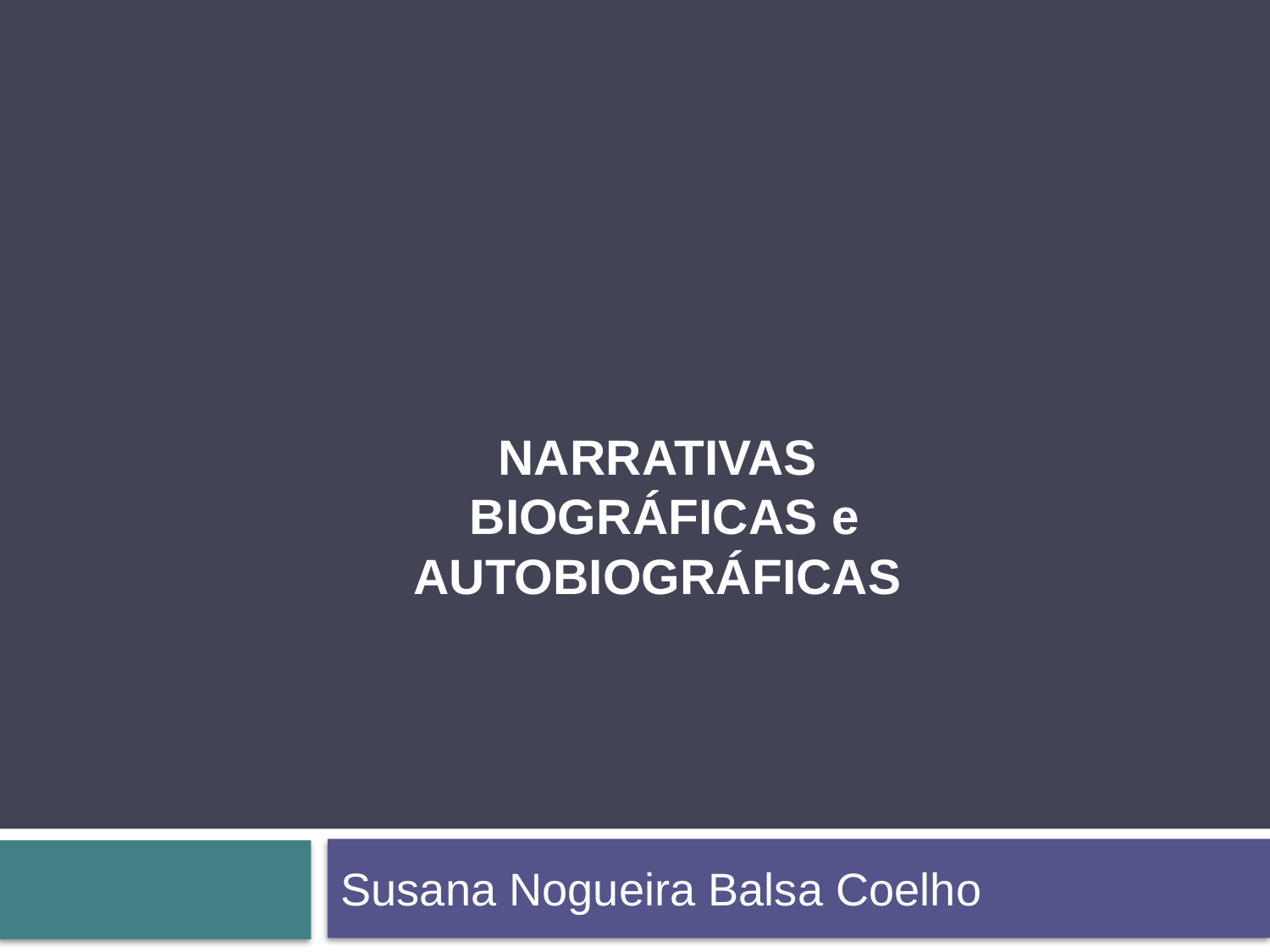

# NARRATIVAS biográficas e autobiográficas
Susana Nogueira Balsa Coelho